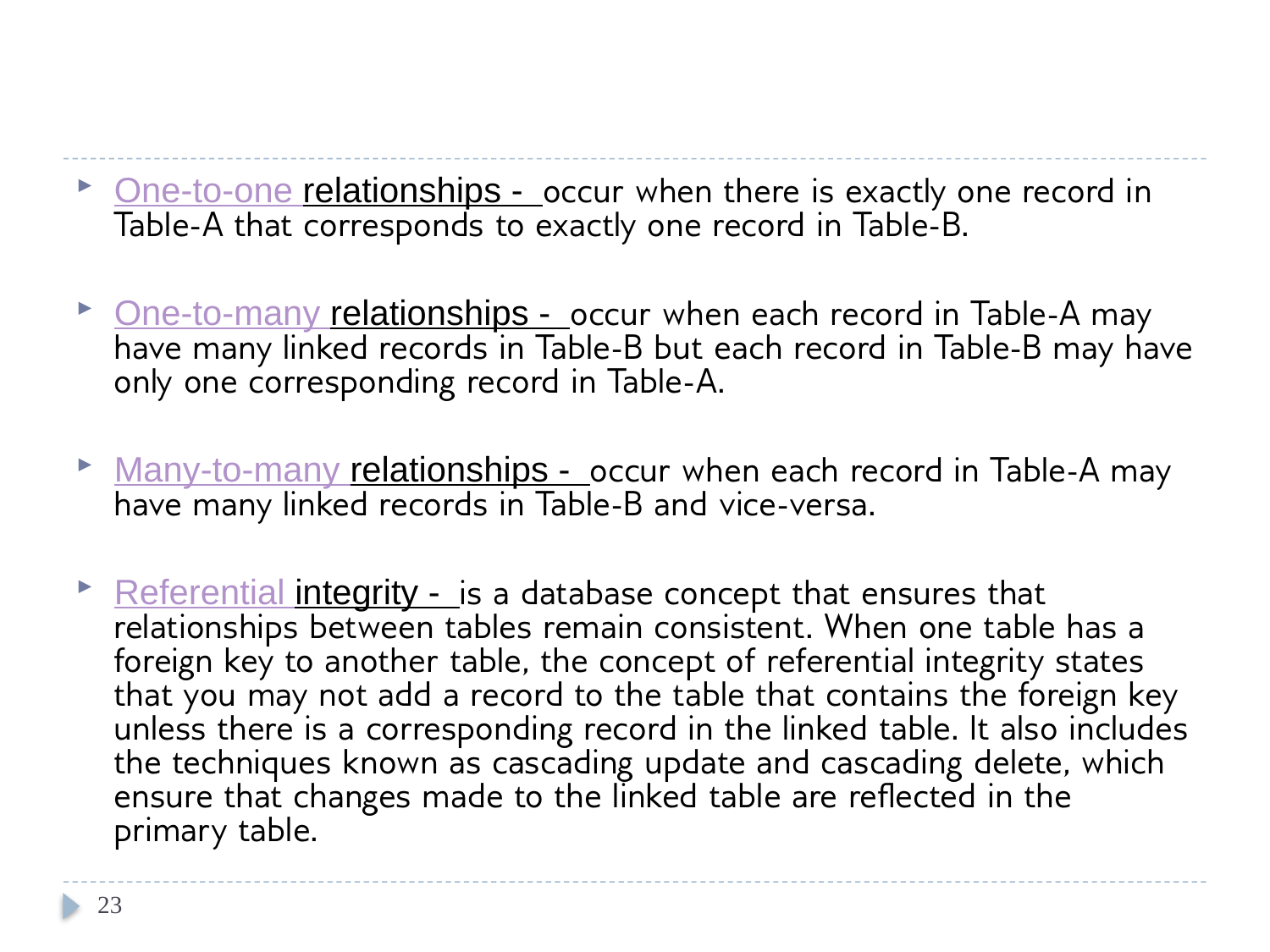

#
One-to-one relationships -  occur when there is exactly one record in Table-A that corresponds to exactly one record in Table-B.

One-to-many relationships -  occur when each record in Table-A may have many linked records in Table-B but each record in Table-B may have only one corresponding record in Table-A.

Many-to-many relationships -  occur when each record in Table-A may have many linked records in Table-B and vice-versa.

Referential integrity -  is a database concept that ensures that relationships between tables remain consistent. When one table has a foreign key to another table, the concept of referential integrity states that you may not add a record to the table that contains the foreign key unless there is a corresponding record in the linked table. It also includes the techniques known as cascading update and cascading delete, which ensure that changes made to the linked table are reflected in the primary table.
23